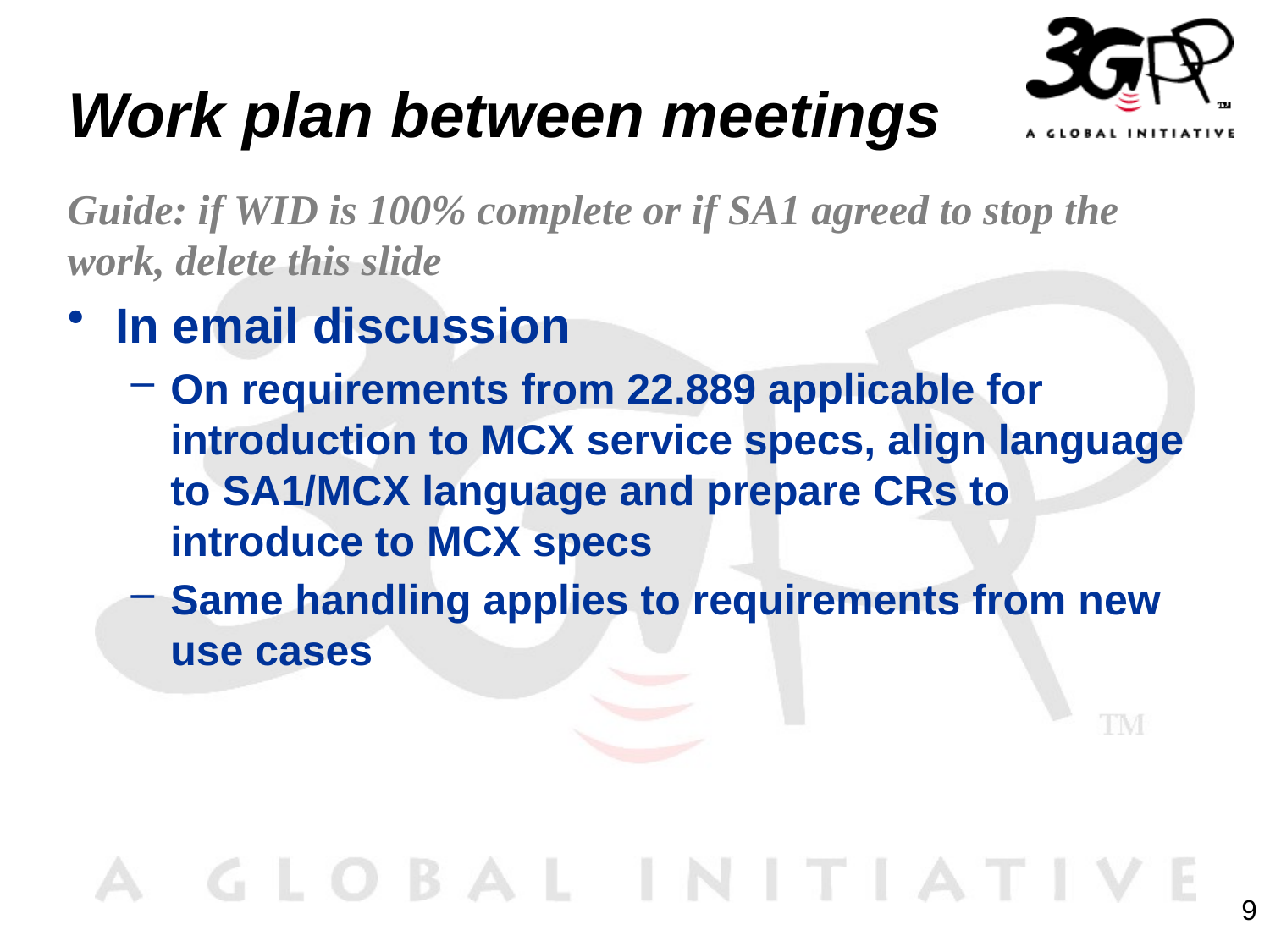

# Work plan between meetings
Guide: if WID is 100% complete or if SA1 agreed to stop the work, delete this slide
In email discussion
On requirements from 22.889 applicable for introduction to MCX service specs, align language to SA1/MCX language and prepare CRs to introduce to MCX specs
Same handling applies to requirements from new use cases
9